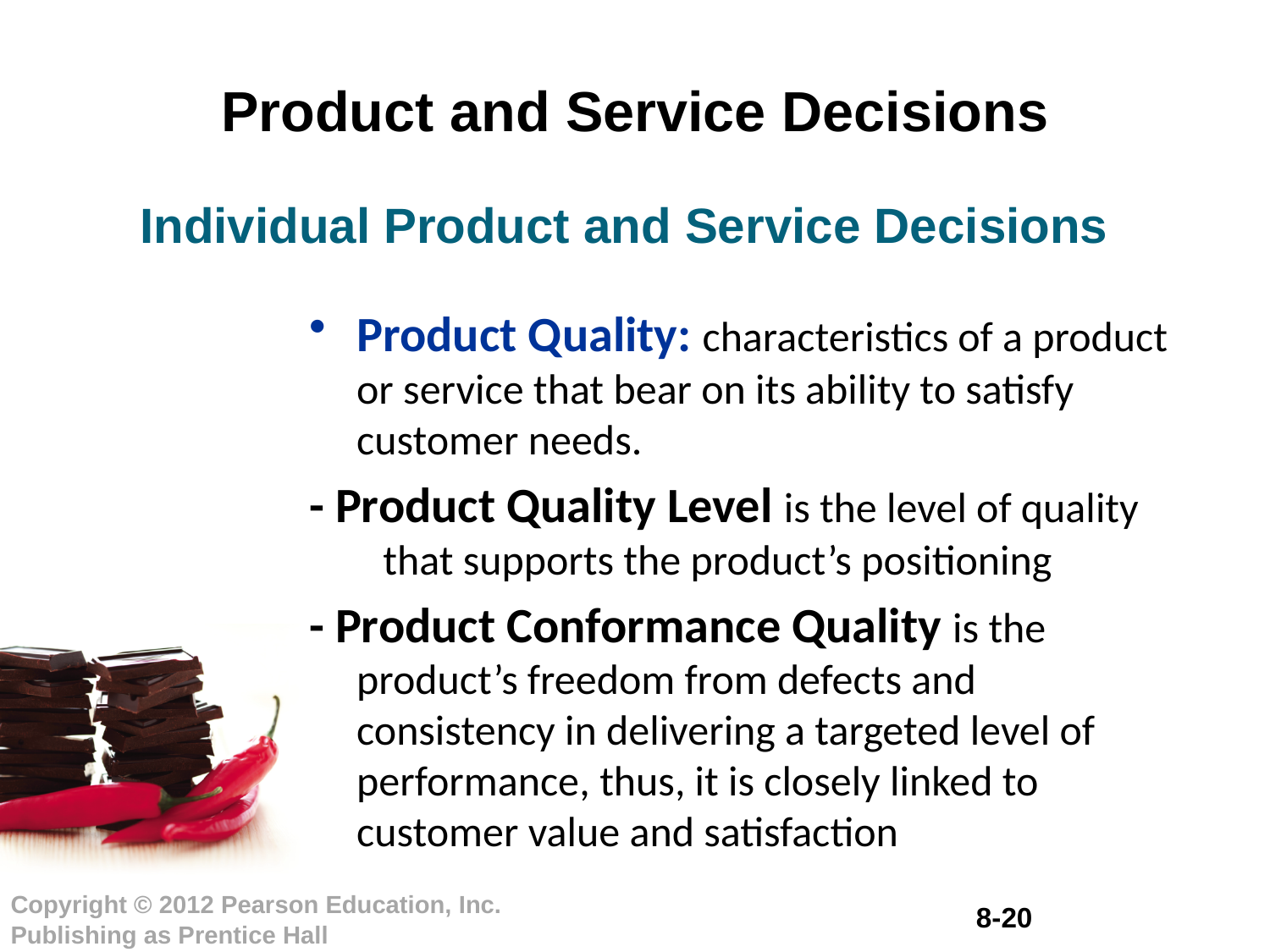

# Product and Service Decisions
Individual Product and Service Decisions
Product Quality: characteristics of a product or service that bear on its ability to satisfy customer needs.
- Product Quality Level is the level of quality that supports the product’s positioning
- Product Conformance Quality is the product’s freedom from defects and consistency in delivering a targeted level of performance, thus, it is closely linked to customer value and satisfaction